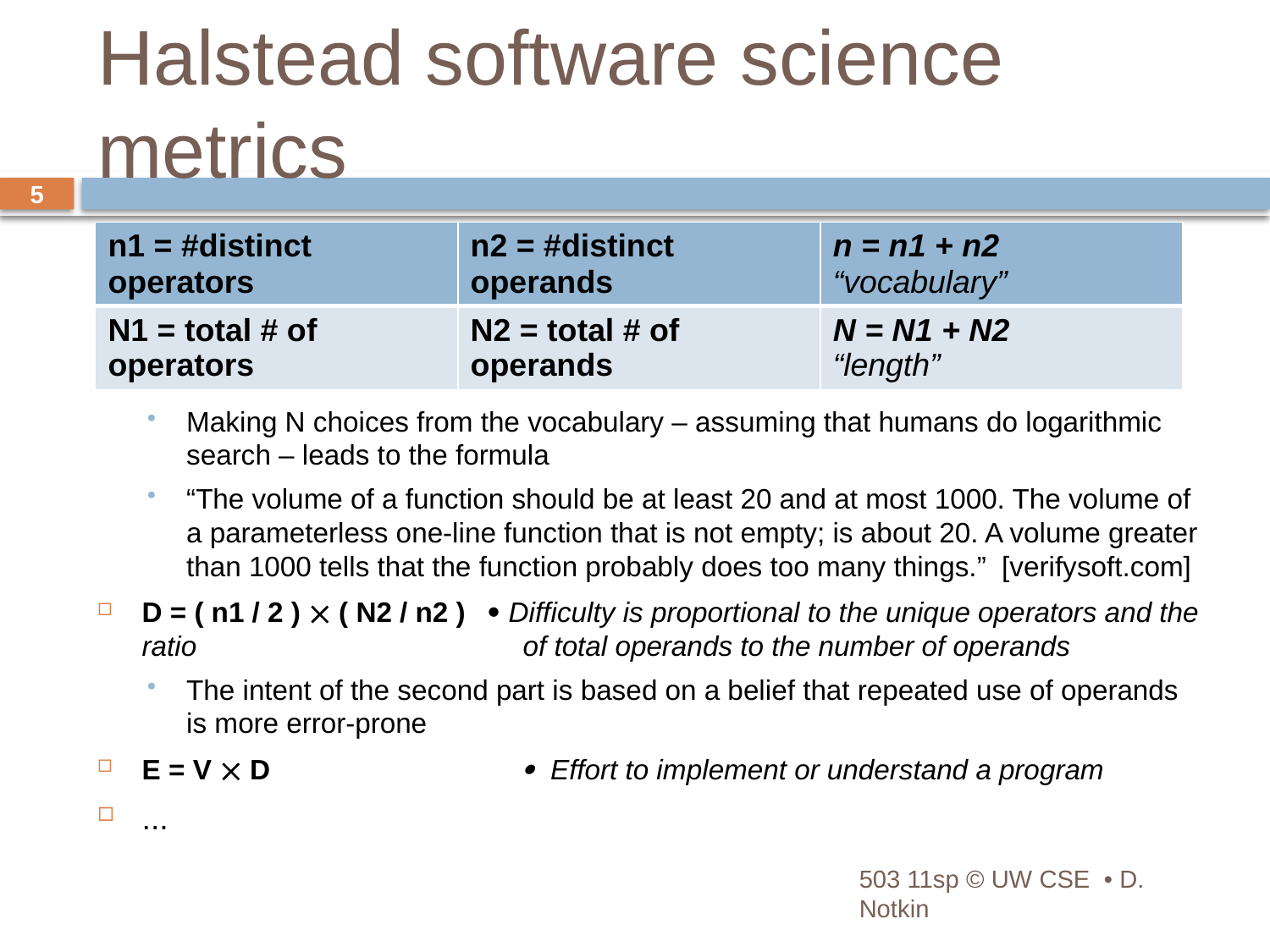

# Halstead software science metrics
5
| n1 = #distinct operators | n2 = #distinct operands | n = n1 + n2 “vocabulary” |
| --- | --- | --- |
| N1 = total # of operators | N2 = total # of operands | N = N1 + N2 “length” |
V = N × log2(n)       	• Volume is intended to capture the size of the implementation
Making N choices from the vocabulary – assuming that humans do logarithmic search – leads to the formula
“The volume of a function should be at least 20 and at most 1000. The volume of a parameterless one-line function that is not empty; is about 20. A volume greater than 1000 tells that the function probably does too many things.”  [verifysoft.com]
D = ( n1 / 2 ) × ( N2 / n2 )   • Difficulty is proportional to the unique operators and the ratio 			of total operands to the number of operands
The intent of the second part is based on a belief that repeated use of operands is more error-prone
E = V × D 		•  Effort to implement or understand a program
...
503 11sp © UW CSE  • D. Notkin